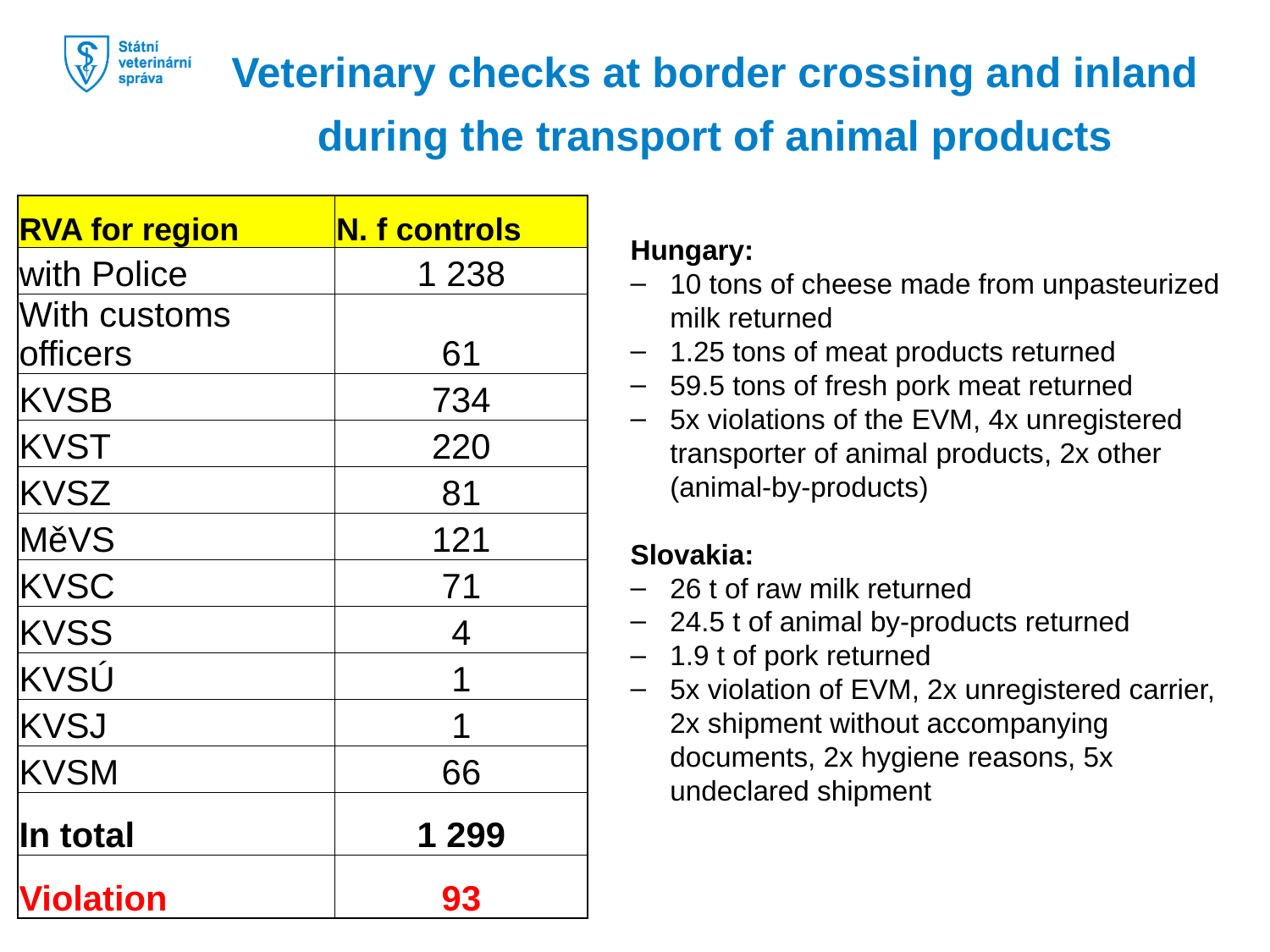

Veterinary checks at border crossing and inland during the transport of animal products
| RVA for region | N. f controls |
| --- | --- |
| with Police | 1 238 |
| With customs officers | 61 |
| KVSB | 734 |
| KVST | 220 |
| KVSZ | 81 |
| MěVS | 121 |
| KVSC | 71 |
| KVSS | 4 |
| KVSÚ | 1 |
| KVSJ | 1 |
| KVSM | 66 |
| In total | 1 299 |
| Violation | 93 |
Hungary:
10 tons of cheese made from unpasteurized milk returned
1.25 tons of meat products returned
59.5 tons of fresh pork meat returned
5x violations of the EVM, 4x unregistered transporter of animal products, 2x other (animal-by-products)

Slovakia:
26 t of raw milk returned
24.5 t of animal by-products returned
1.9 t of pork returned
5x violation of EVM, 2x unregistered carrier, 2x shipment without accompanying documents, 2x hygiene reasons, 5x undeclared shipment